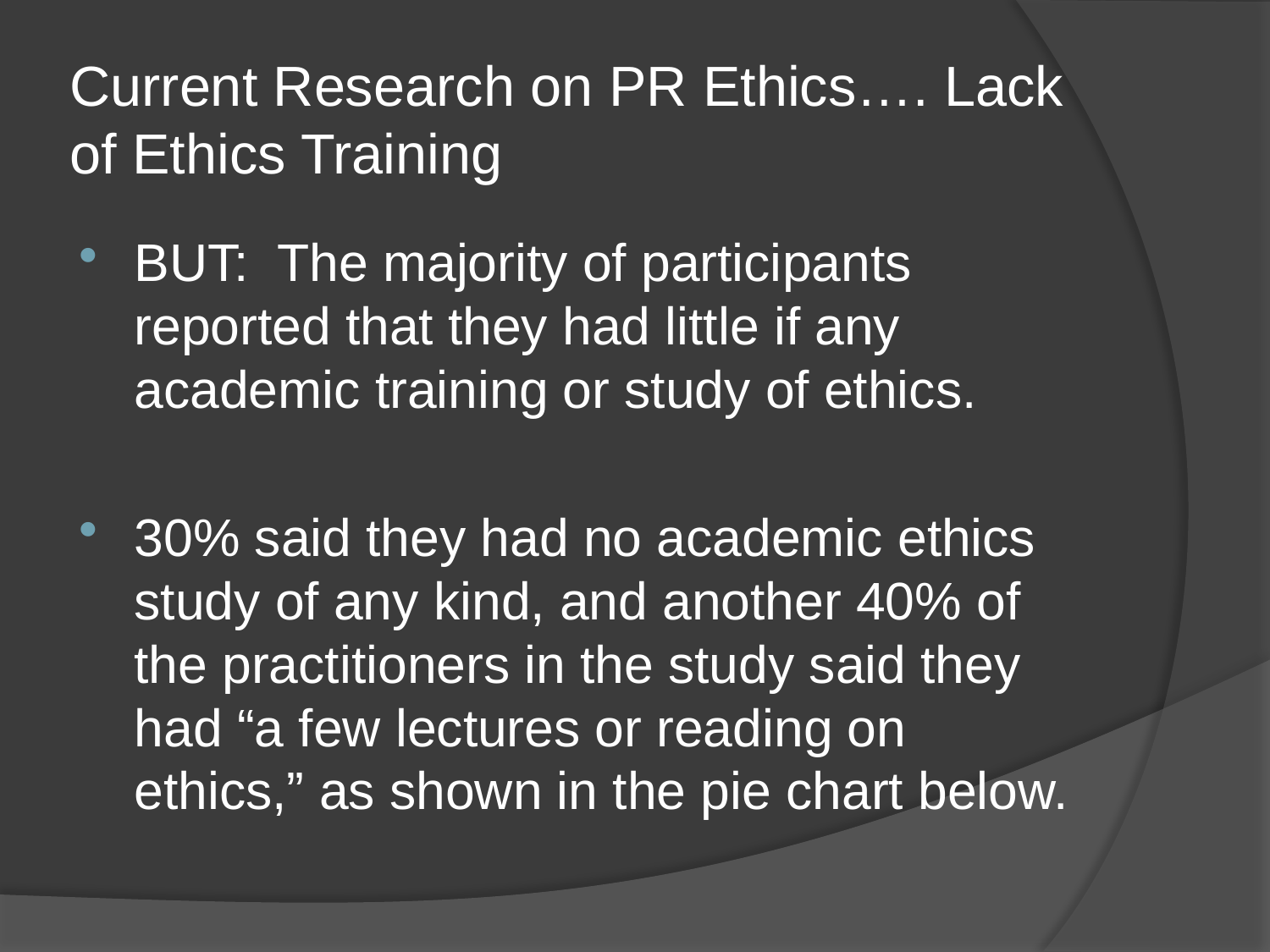

# Current Research on PR Ethics…. Lack of Ethics Training
BUT:  The majority of participants reported that they had little if any academic training or study of ethics.

30% said they had no academic ethics study of any kind, and another 40% of the practitioners in the study said they had “a few lectures or reading on ethics,” as shown in the pie chart below.